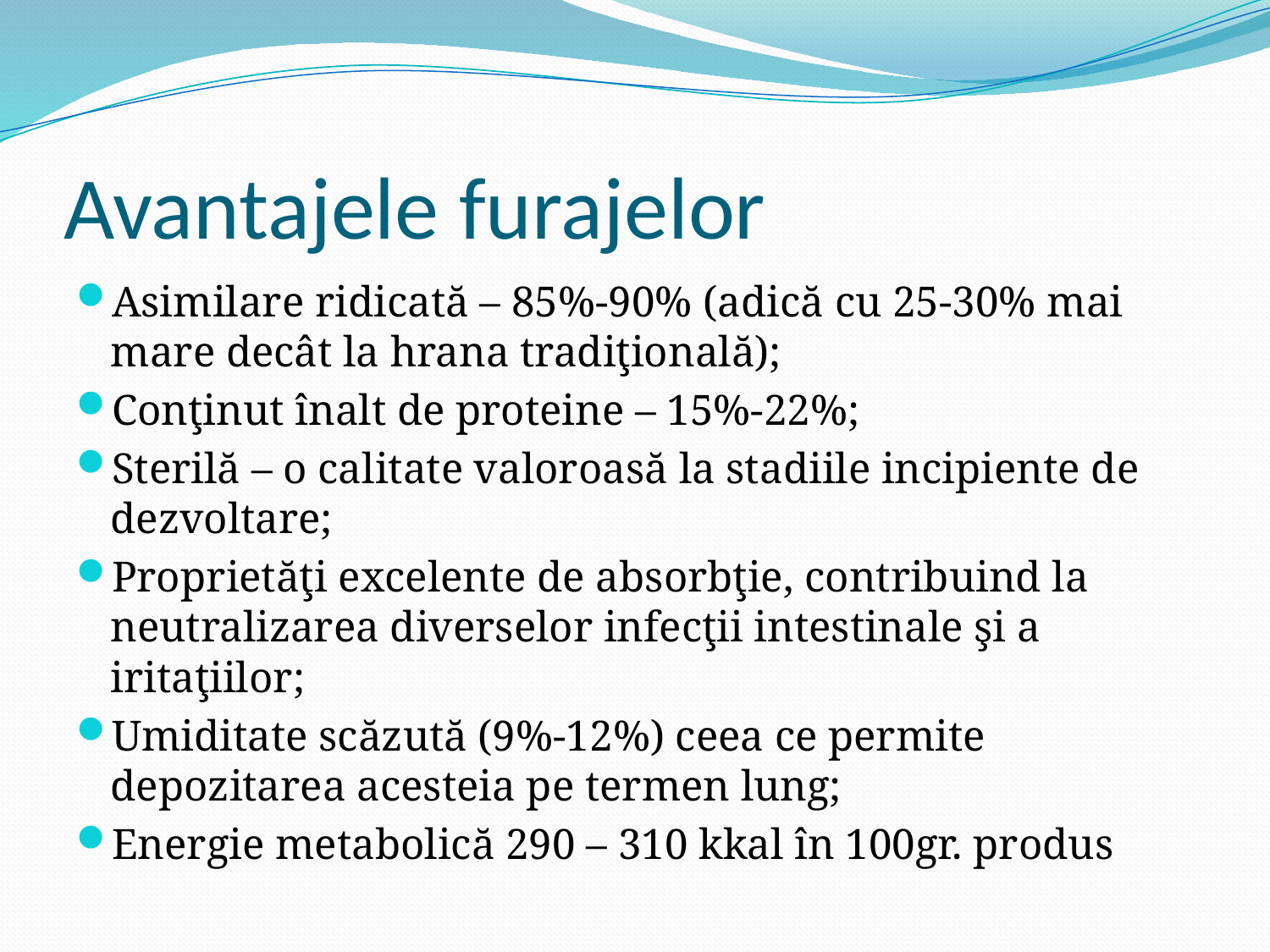

# Avantajele furajelor
Asimilare ridicată – 85%-90% (adică cu 25-30% mai mare decât la hrana tradiţională);
Conţinut înalt de proteine – 15%-22%;
Sterilă – o calitate valoroasă la stadiile incipiente de dezvoltare;
Proprietăţi excelente de absorbţie, contribuind la neutralizarea diverselor infecţii intestinale şi a iritaţiilor;
Umiditate scăzută (9%-12%) ceea ce permite depozitarea acesteia pe termen lung;
Energie metabolică 290 – 310 kkal în 100gr. produs